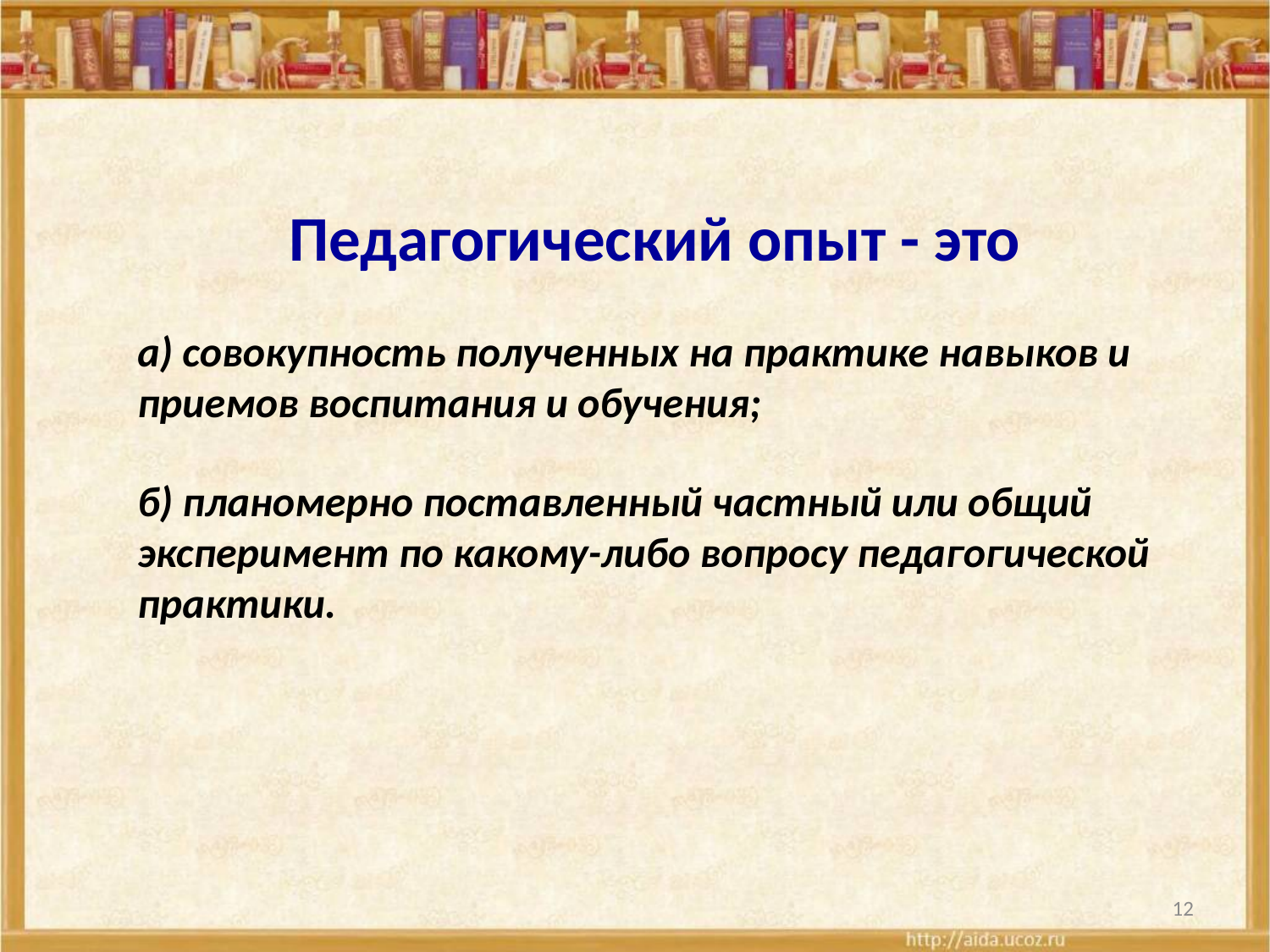

Педагогический опыт - это

а) совокупность полученных на практике навыков и приемов воспитания и обучения;

б) планомерно поставленный частный или общий эксперимент по какому-либо вопросу педагогической практики.
12